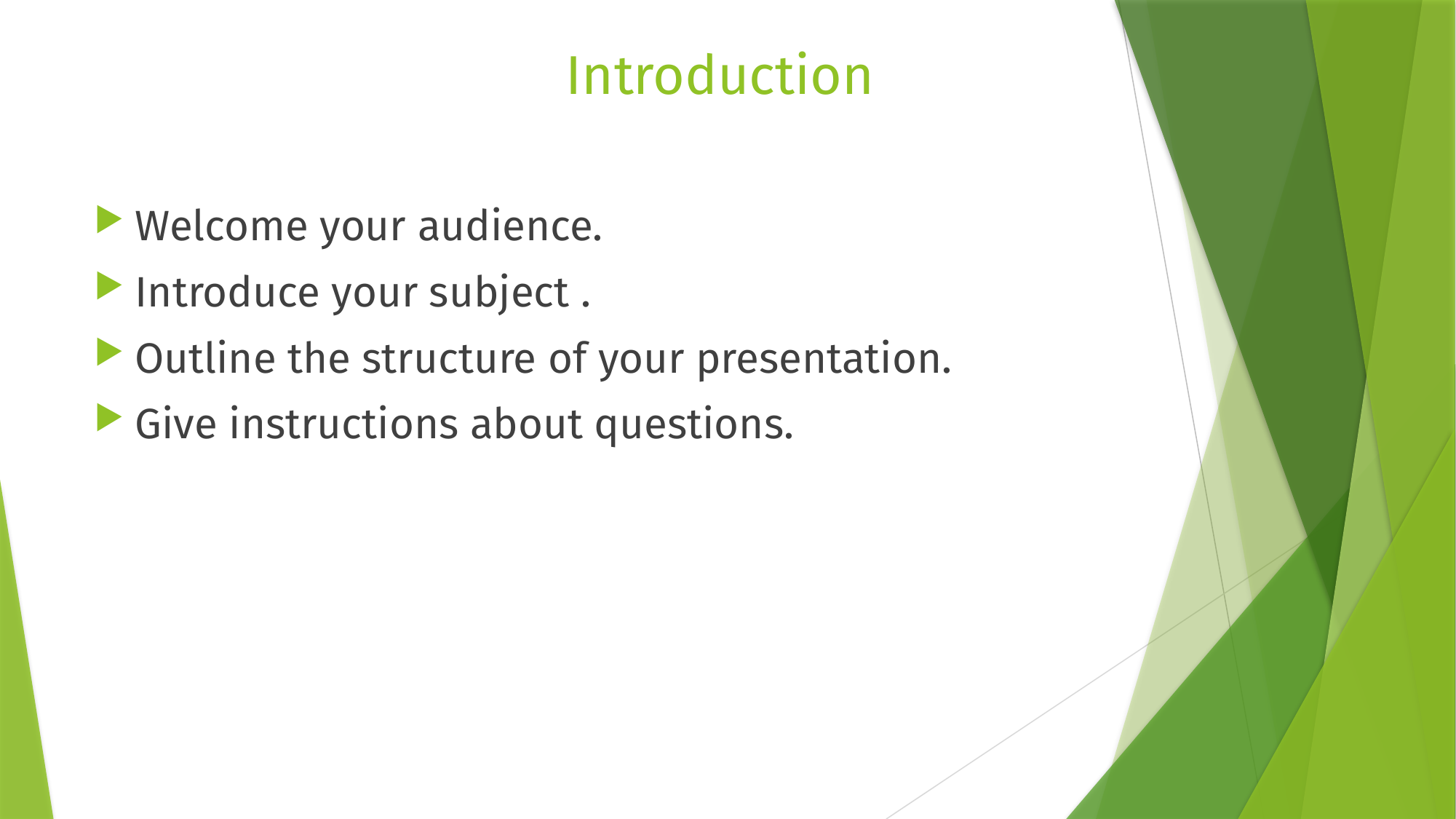

# Introduction
Welcome your audience.
Introduce your subject .
Outline the structure of your presentation.
Give instructions about questions.